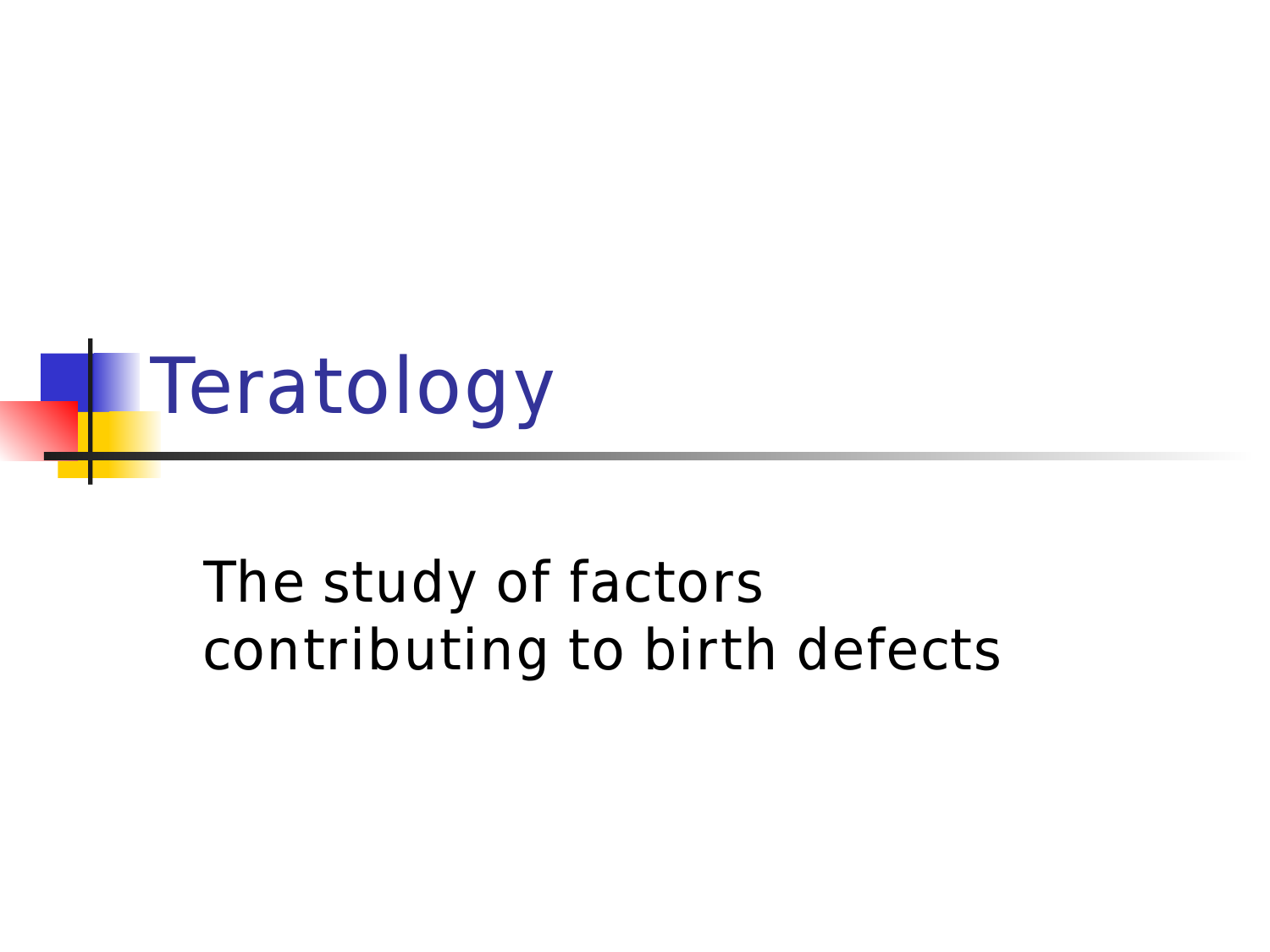

# Teratology
The study of factors contributing to birth defects